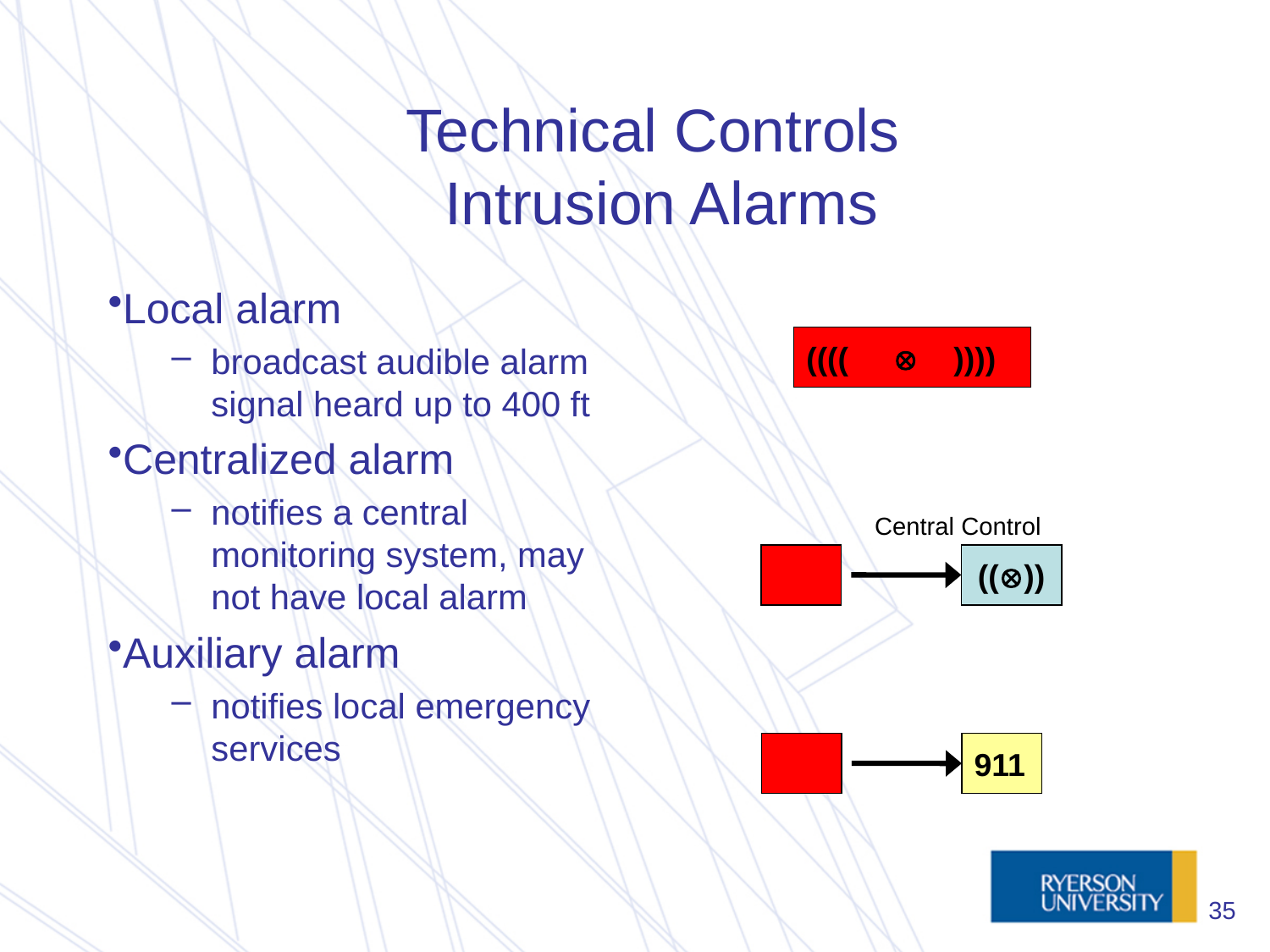

# Technical Controls Intrusion Alarms
Local alarm
broadcast audible alarm signal heard up to 400 ft
Centralized alarm
notifies a central monitoring system, may not have local alarm
Auxiliary alarm
notifies local emergency services

((((     ⊗    ))))
Central Control

((⊗))

911

35